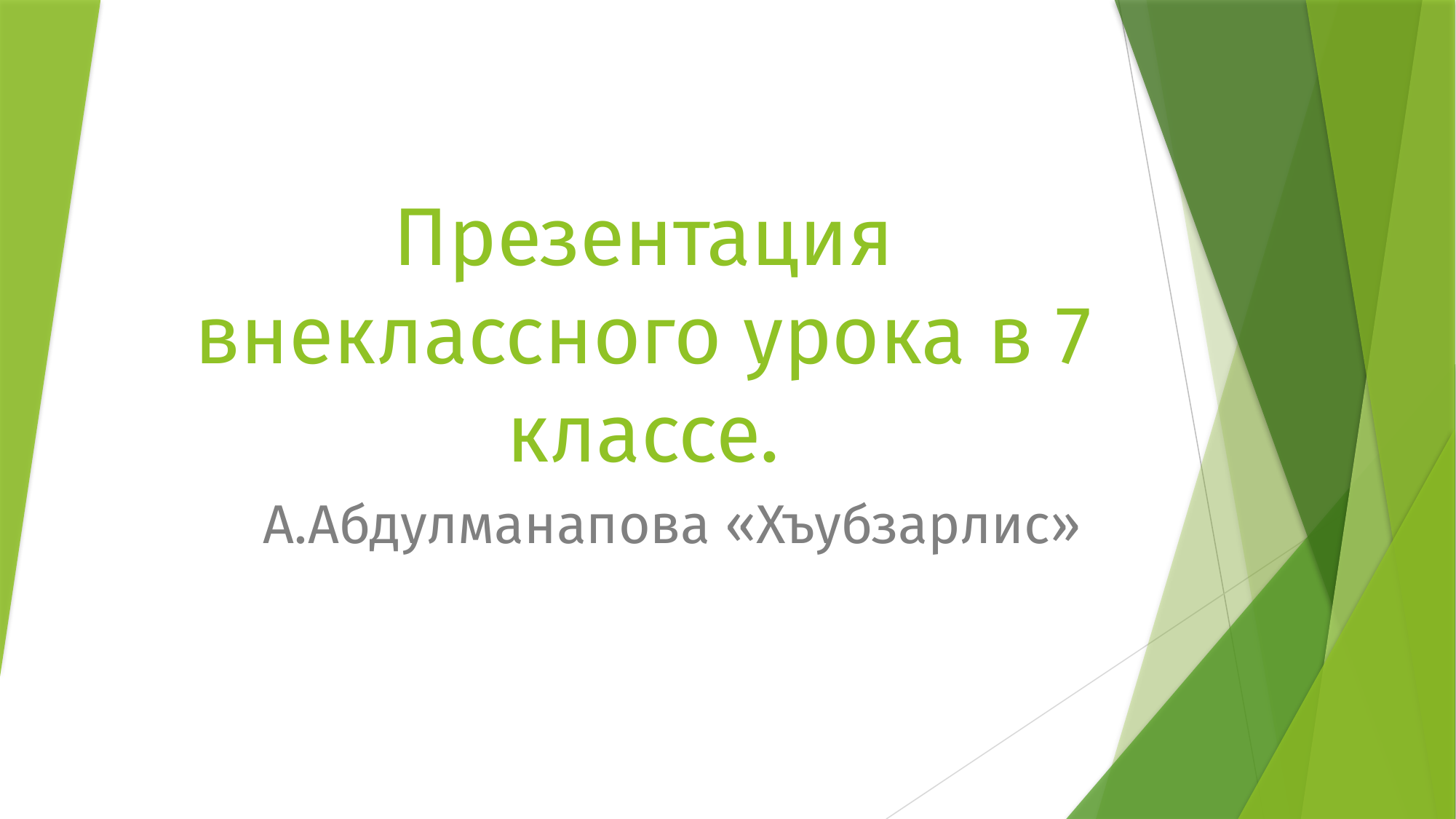

# Презентация внеклассного урока в 7 классе.
 А.Абдулманапова «Хъубзарлис»